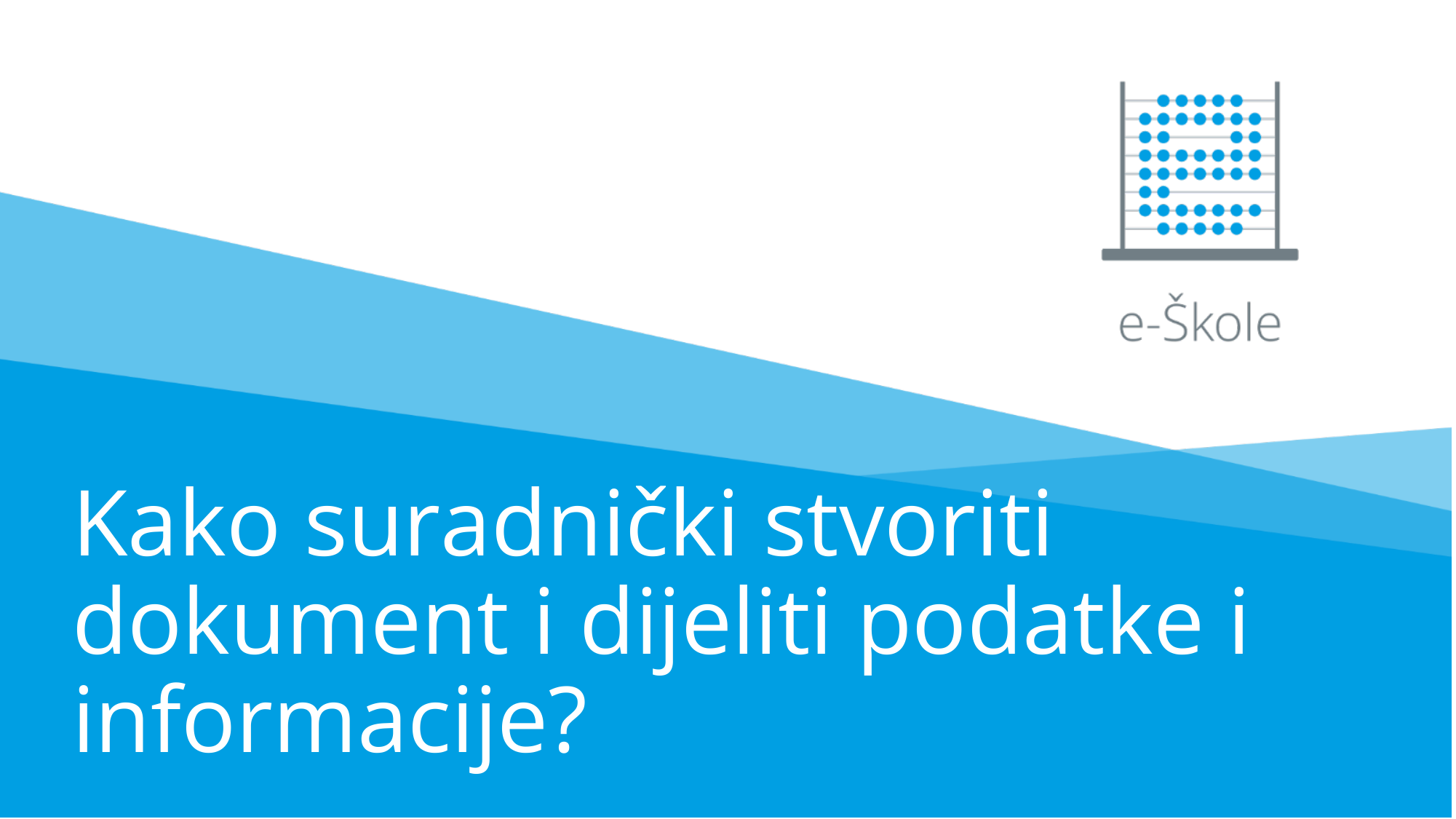

# Kako suradnički stvoriti dokument i dijeliti podatke i informacije?